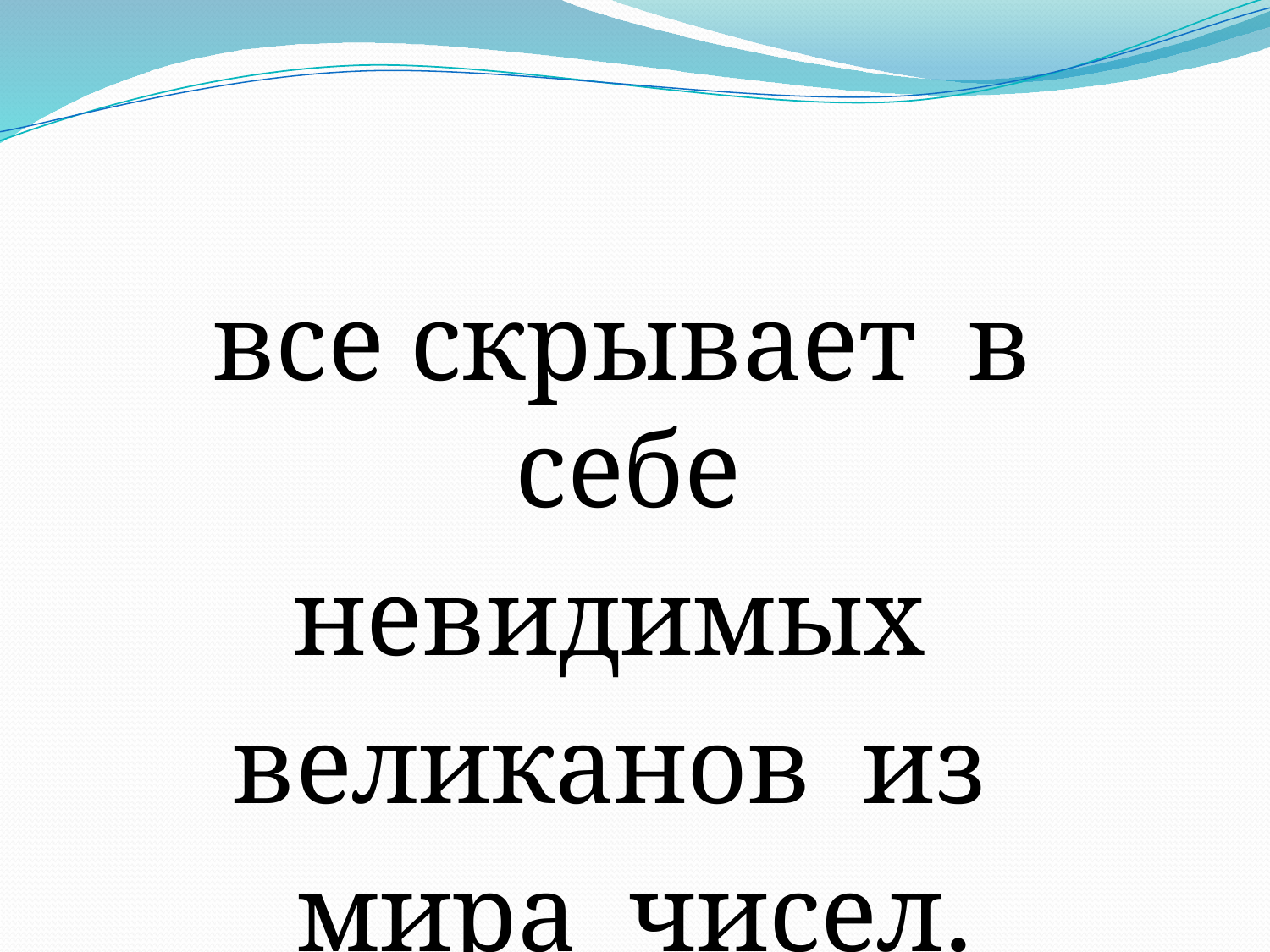

#
все скрывает  в  себе
невидимых
великанов  из
мира  чисел.